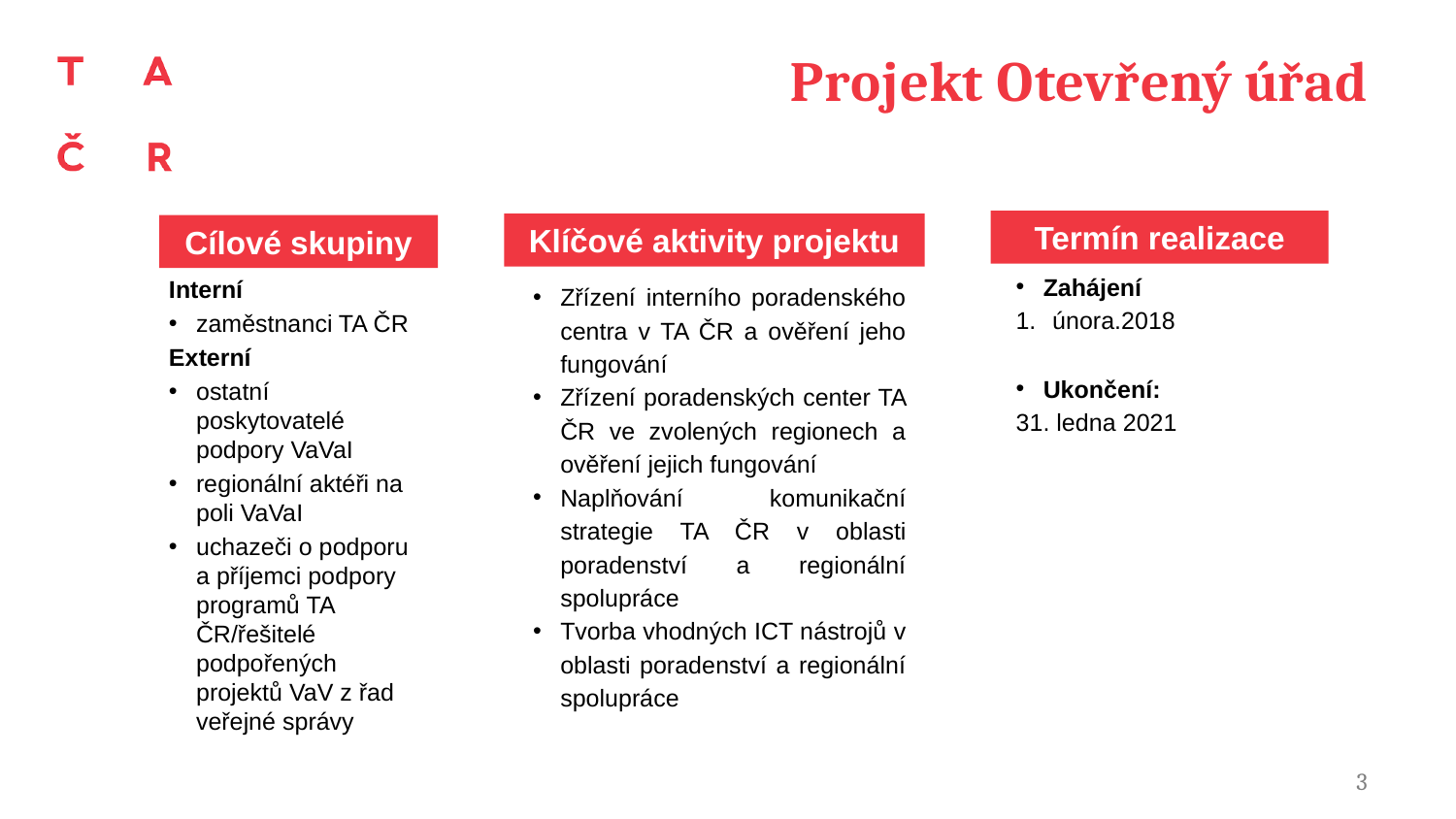

# Projekt Otevřený úřad

Termín realizace
Klíčové aktivity projektu
Cílové skupiny
Zahájení
února.2018

Ukončení:
31. ledna 2021

Interní
zaměstnanci TA ČR
Externí
ostatní poskytovatelé podpory VaVaI
regionální aktéři na poli VaVaI
uchazeči o podporu a příjemci podpory programů TA ČR/řešitelé podpořených projektů VaV z řad veřejné správy

Zřízení interního poradenského centra v TA ČR a ověření jeho fungování
Zřízení poradenských center TA ČR ve zvolených regionech a ověření jejich fungování
Naplňování komunikační strategie TA ČR v oblasti poradenství a regionální spolupráce
Tvorba vhodných ICT nástrojů v oblasti poradenství a regionální spolupráce

3